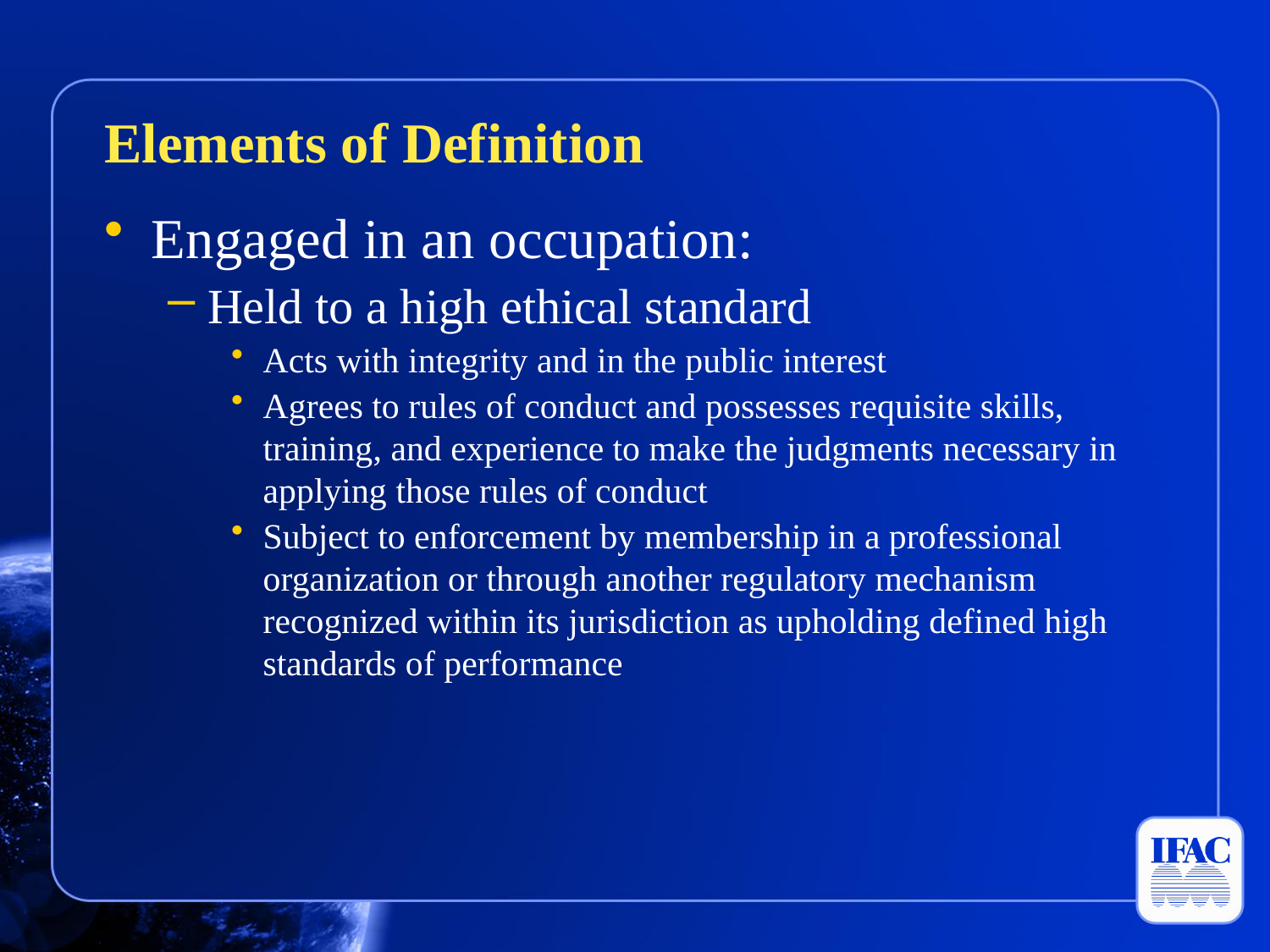

Elements of Definition
Engaged in an occupation:
Held to a high ethical standard
Acts with integrity and in the public interest
Agrees to rules of conduct and possesses requisite skills, training, and experience to make the judgments necessary in applying those rules of conduct
Subject to enforcement by membership in a professional organization or through another regulatory mechanism recognized within its jurisdiction as upholding defined high standards of performance